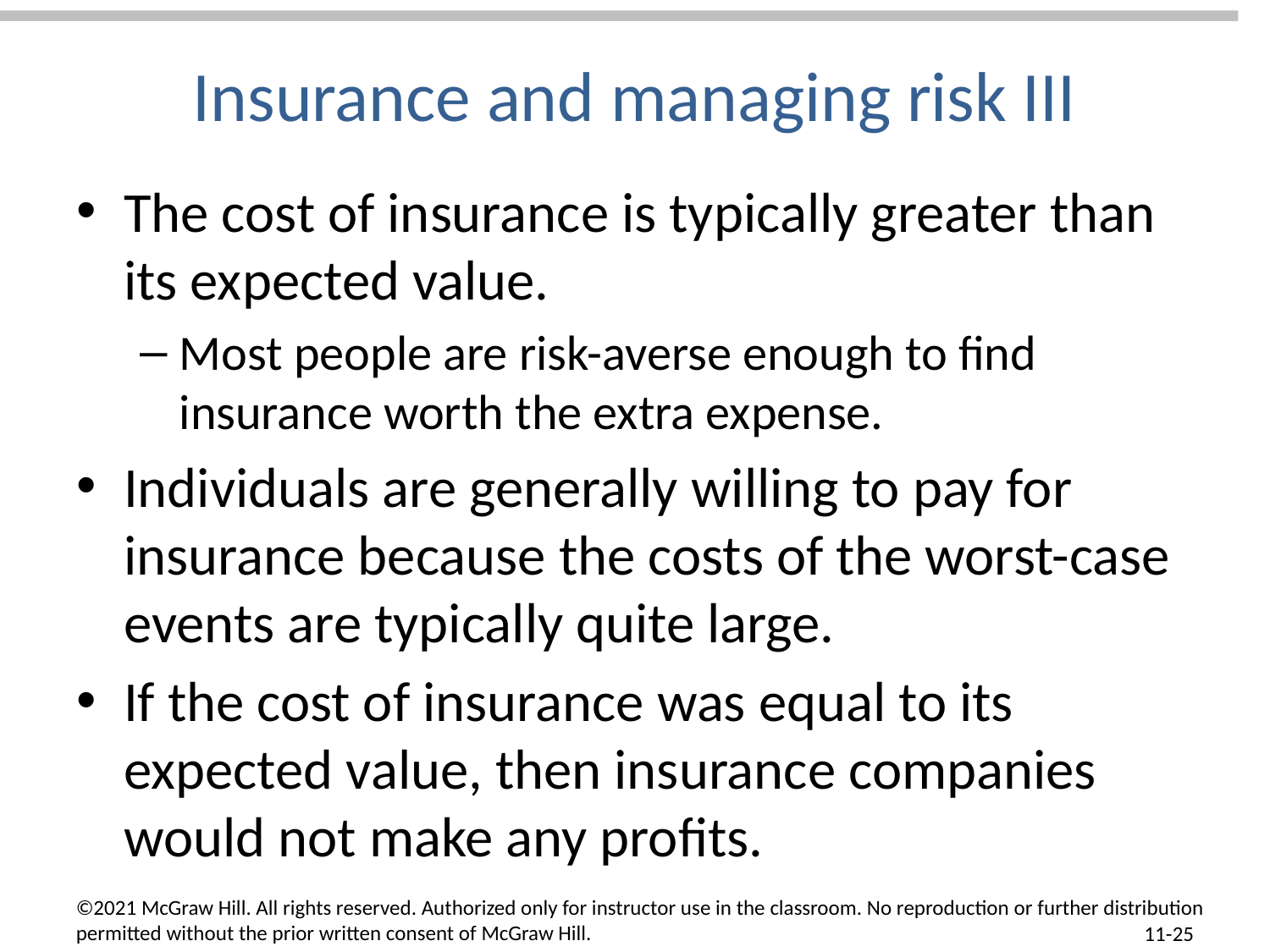

# Insurance and managing risk III
The cost of insurance is typically greater than its expected value.
Most people are risk-averse enough to find insurance worth the extra expense.
Individuals are generally willing to pay for insurance because the costs of the worst-case events are typically quite large.
If the cost of insurance was equal to its expected value, then insurance companies would not make any profits.